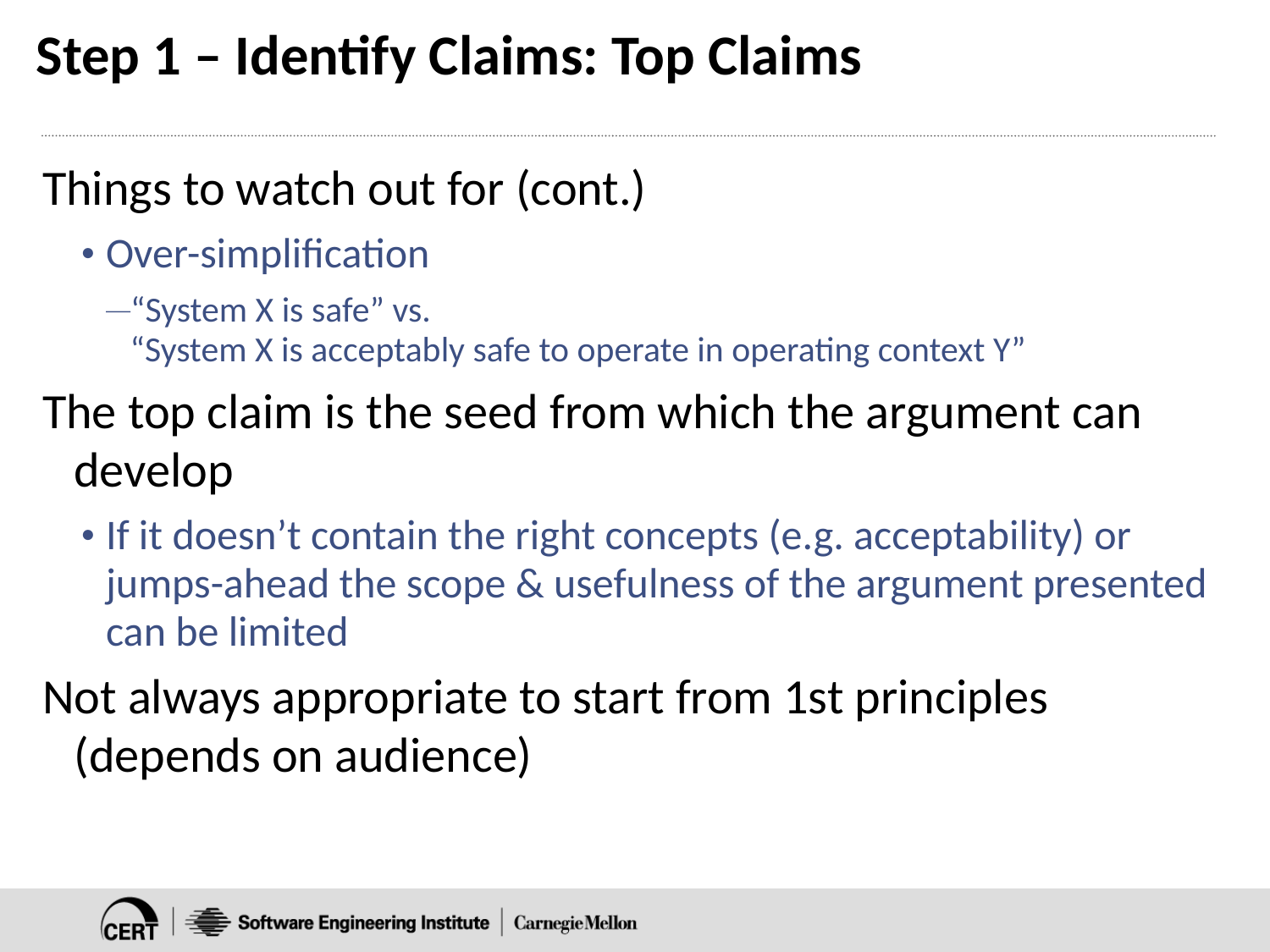

# Step 1 – Identify Claims: Top Claims
Things to watch out for (cont.)
Over-simplification
“System X is safe” vs.
“System X is acceptably safe to operate in operating context Y”
The top claim is the seed from which the argument can develop
If it doesn’t contain the right concepts (e.g. acceptability) or jumps-ahead the scope & usefulness of the argument presented can be limited
Not always appropriate to start from 1st principles (depends on audience)